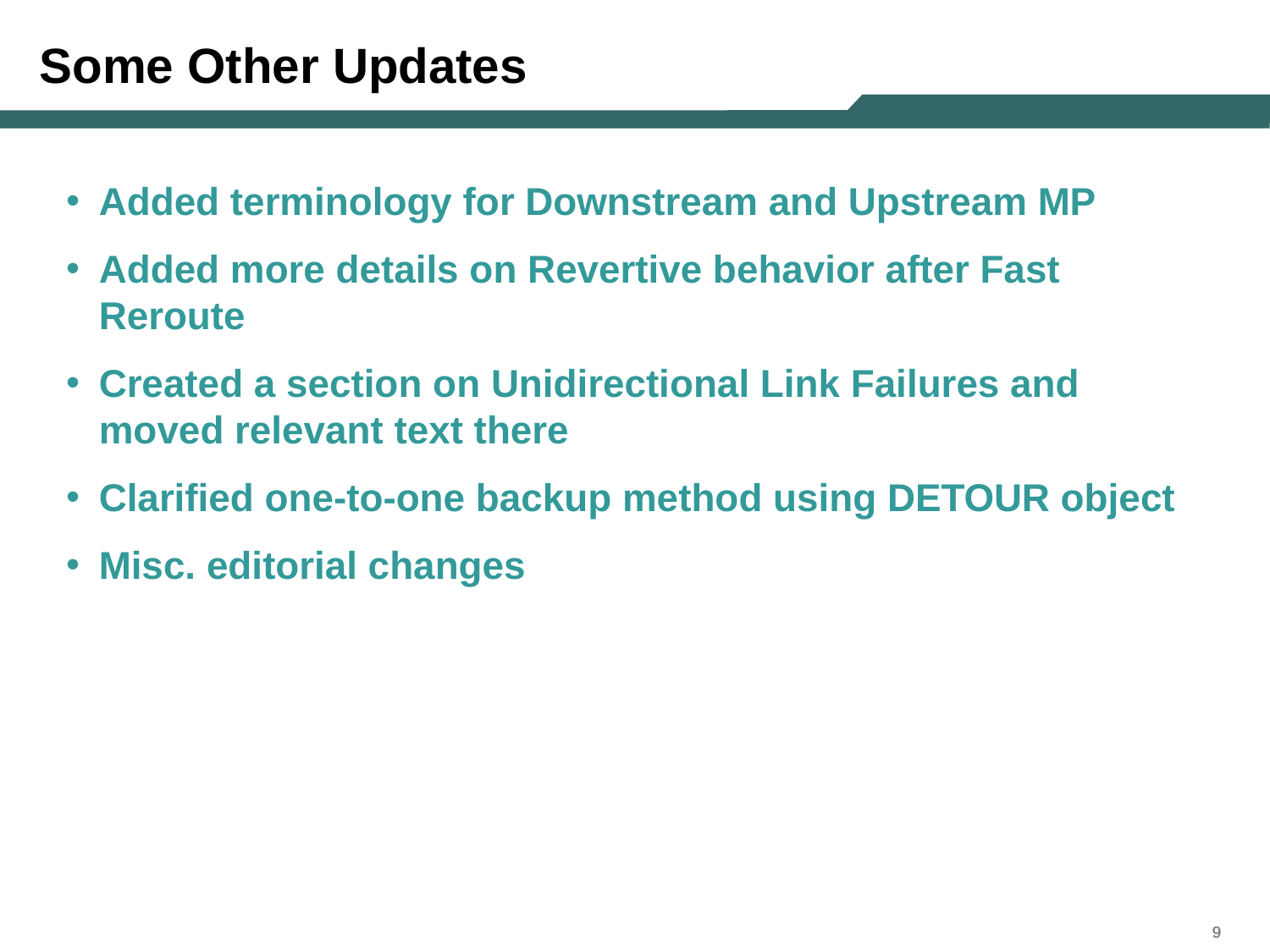

# Some Other Updates
Added terminology for Downstream and Upstream MP
Added more details on Revertive behavior after Fast Reroute
Created a section on Unidirectional Link Failures and moved relevant text there
Clarified one-to-one backup method using DETOUR object
Misc. editorial changes